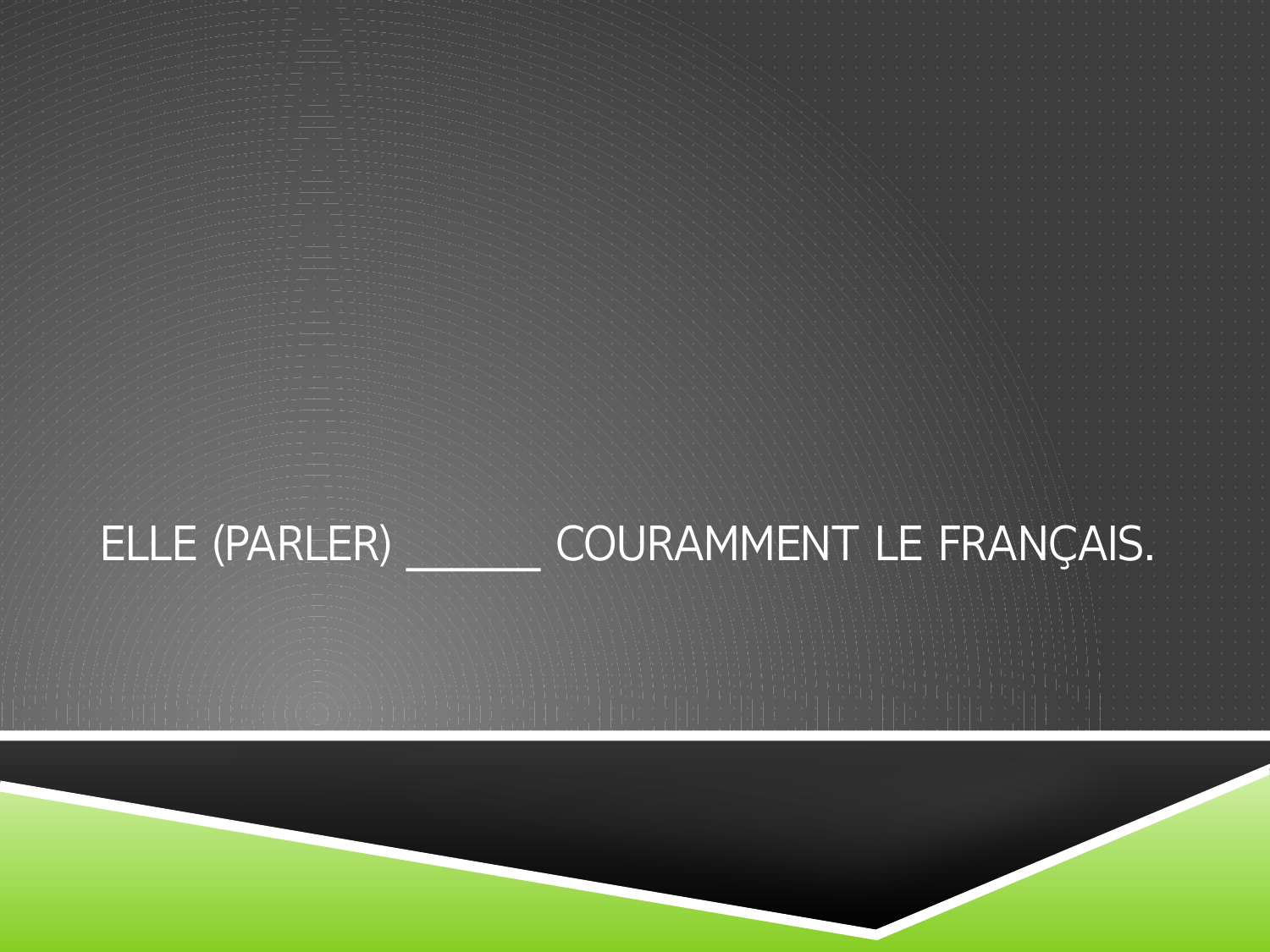

# Elle (parler) ______ couramment le français.